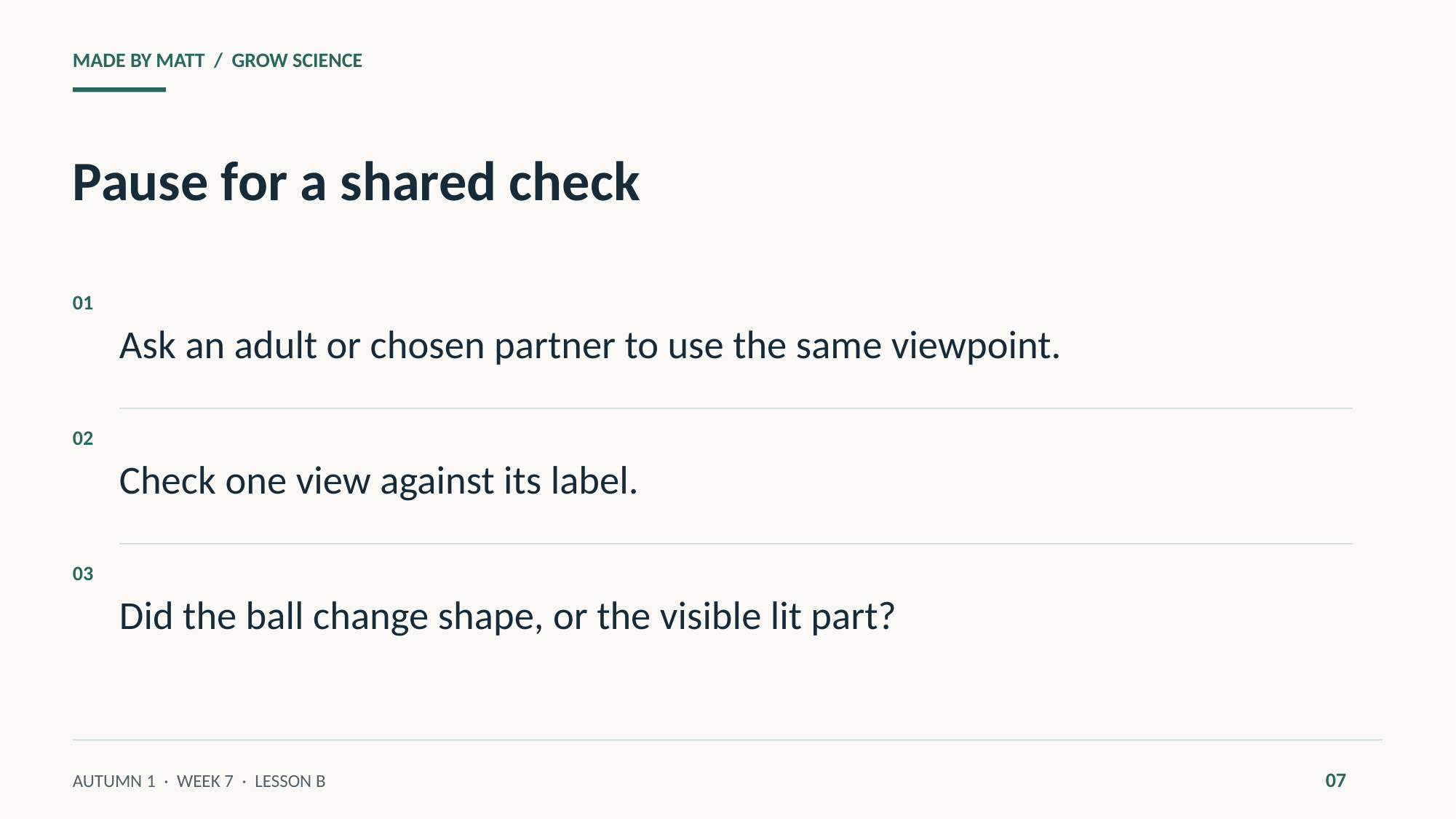

MADE BY MATT  /  GROW SCIENCE

Pause for a shared check
Ask an adult or chosen partner to use the same viewpoint.
01

Check one view against its label.
02

Did the ball change shape, or the visible lit part?
03

07
AUTUMN 1  ·  WEEK 7  ·  LESSON B